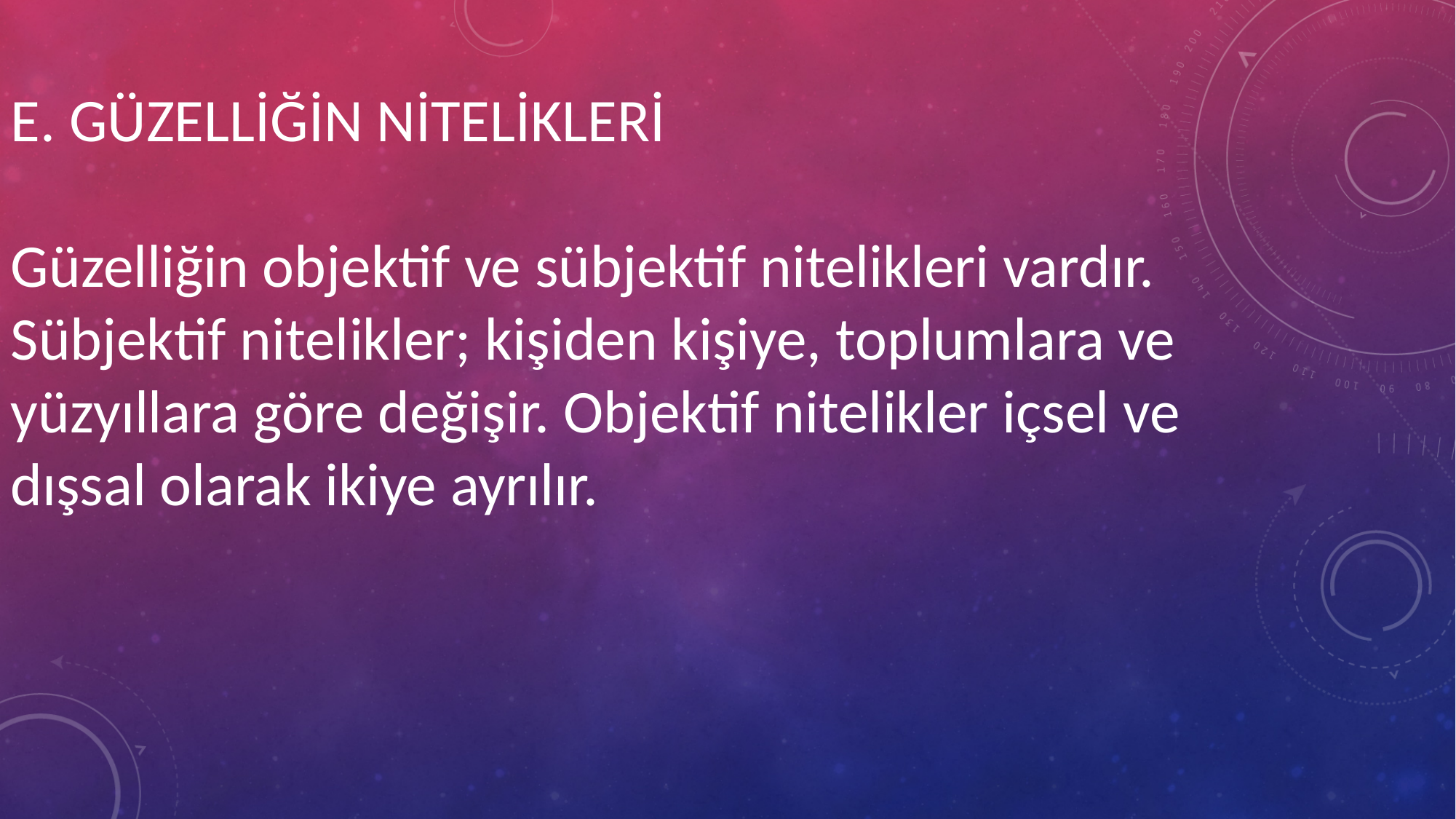

E. GÜZELLİĞİN NİTELİKLERİ

Güzelliğin objektif ve sübjektif nitelikleri vardır.
Sübjektif nitelikler; kişiden kişiye, toplumlara ve
yüzyıllara göre değişir. Objektif nitelikler içsel ve
dışsal olarak ikiye ayrılır.